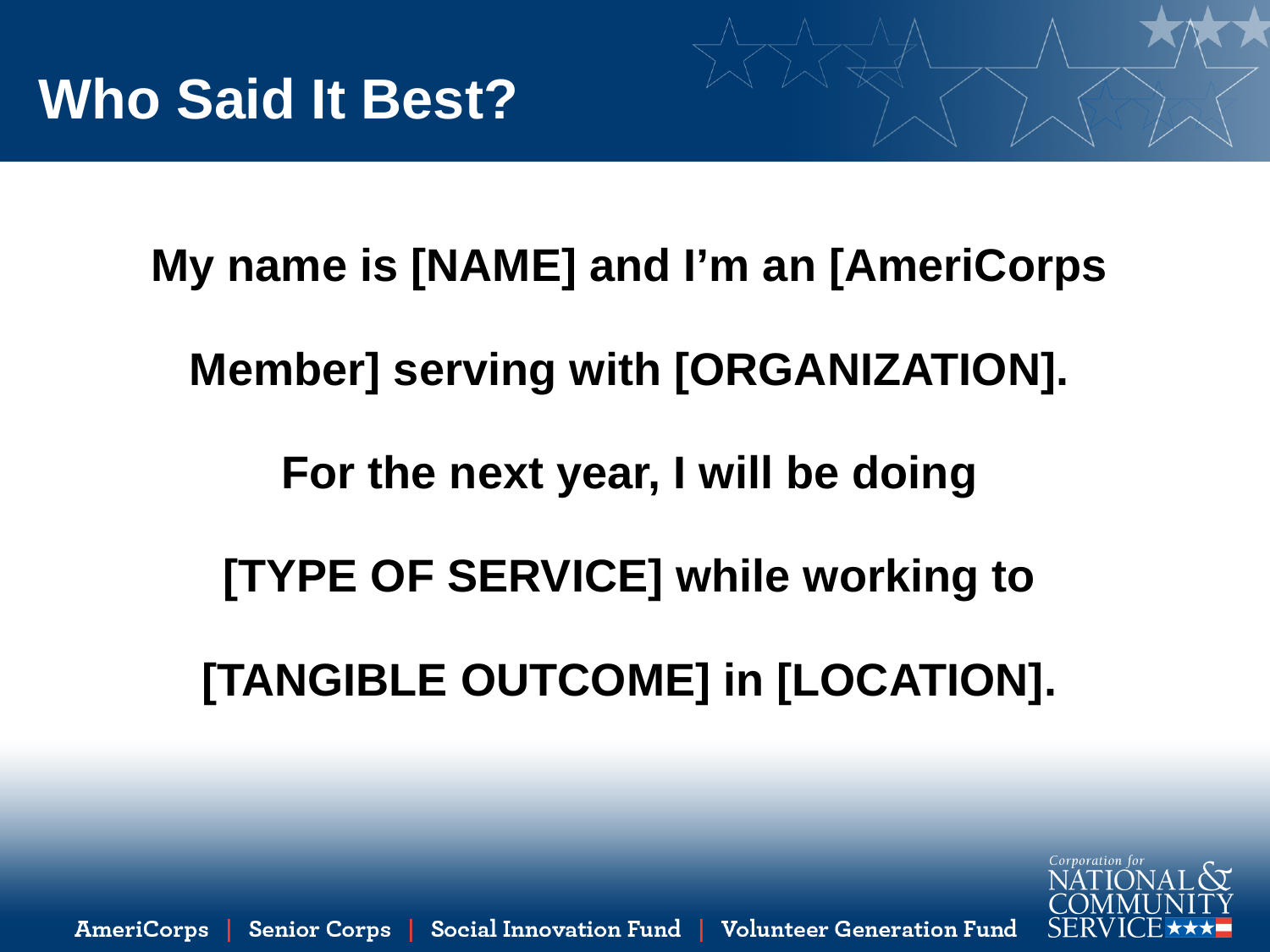

# Who Said It Best?
My name is [NAME] and I’m an [AmeriCorps
Member] serving with [ORGANIZATION].
For the next year, I will be doing
[TYPE OF SERVICE] while working to
[TANGIBLE OUTCOME] in [LOCATION].